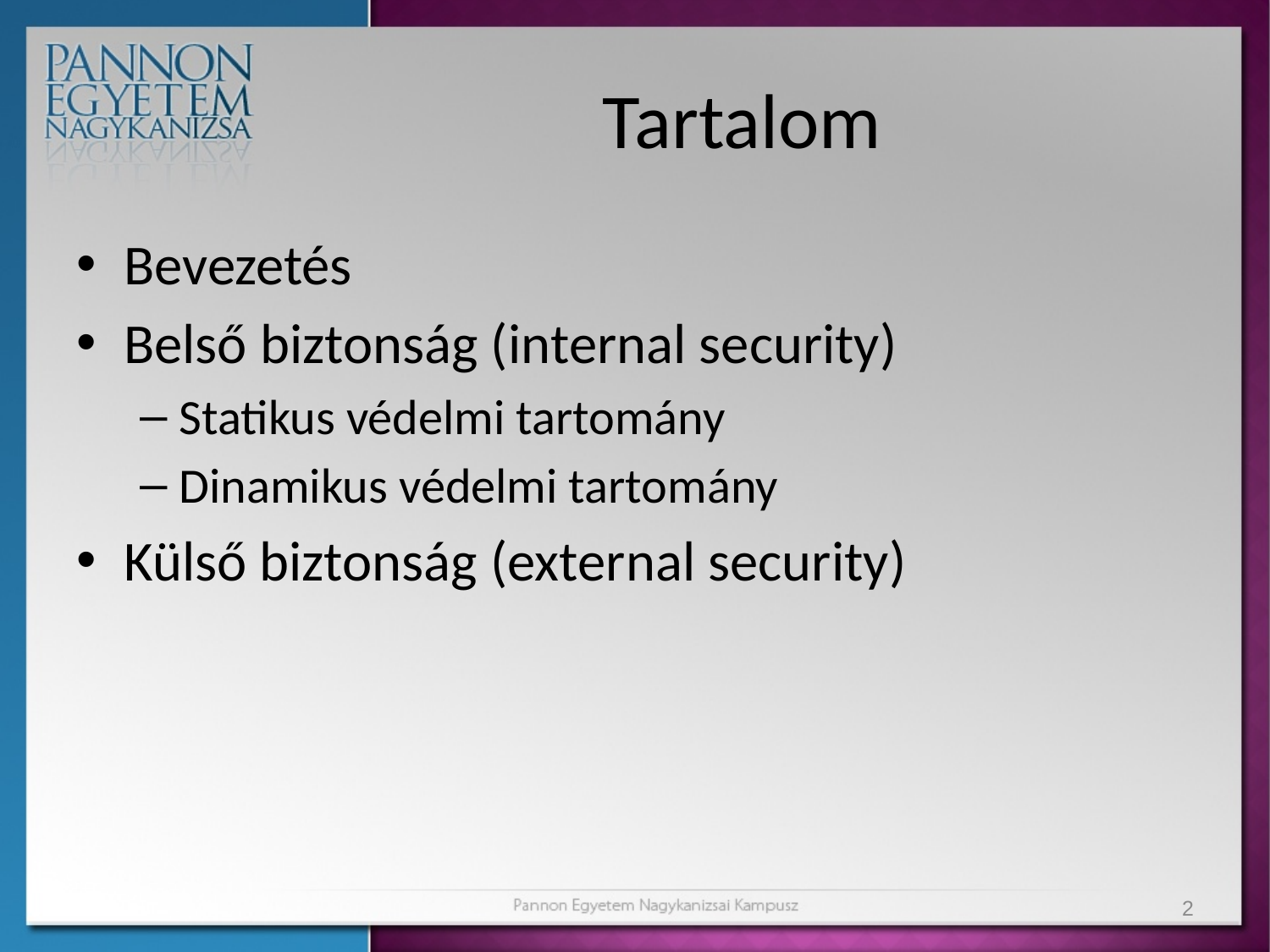

# Tartalom
Bevezetés
Belső biztonság (internal security)
Statikus védelmi tartomány
Dinamikus védelmi tartomány
Külső biztonság (external security)
2